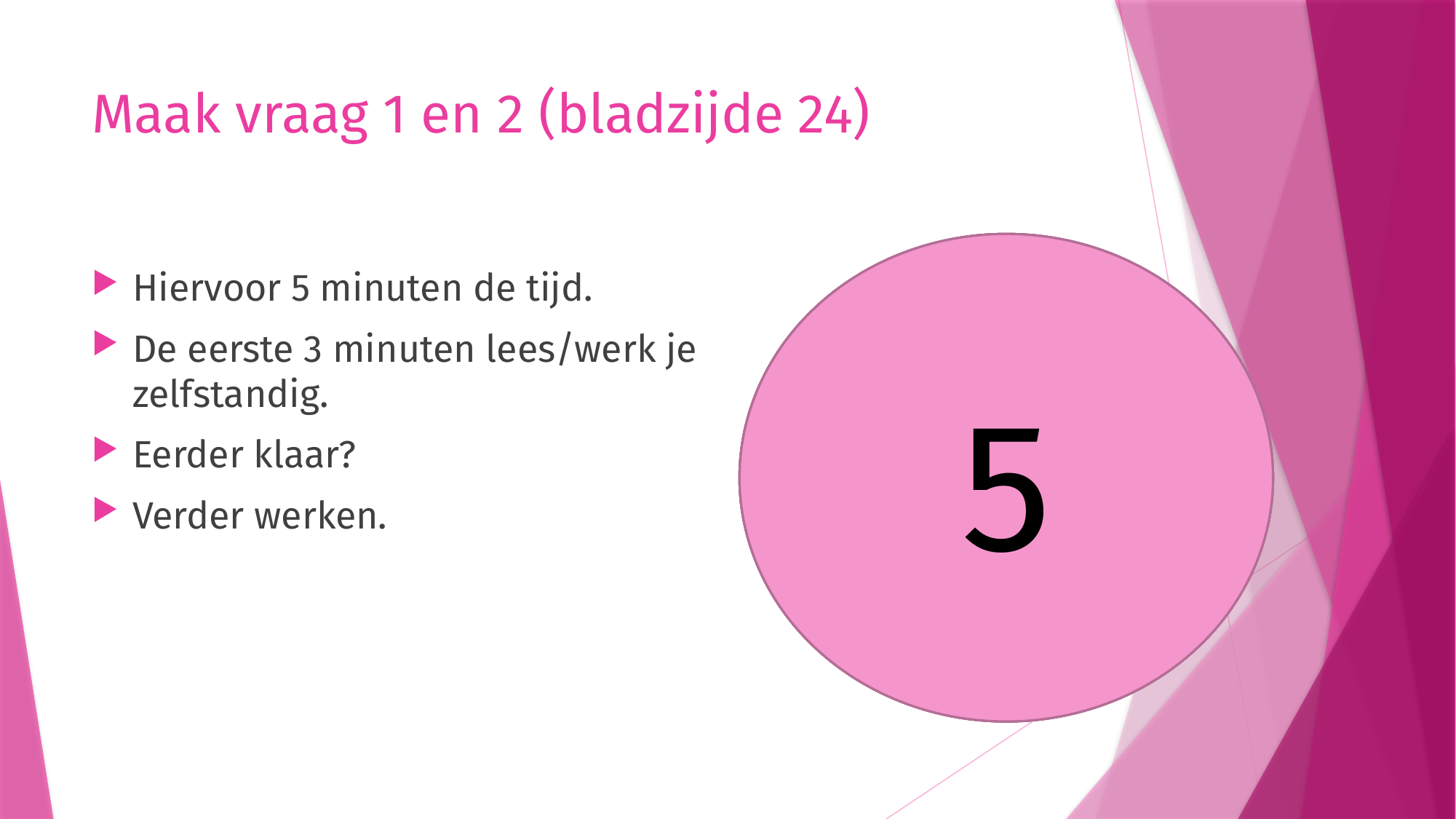

# Maak vraag 1 en 2 (bladzijde 24)
5
4
3
1
2
Hiervoor 5 minuten de tijd.
De eerste 3 minuten lees/werk je zelfstandig.
Eerder klaar?
Verder werken.